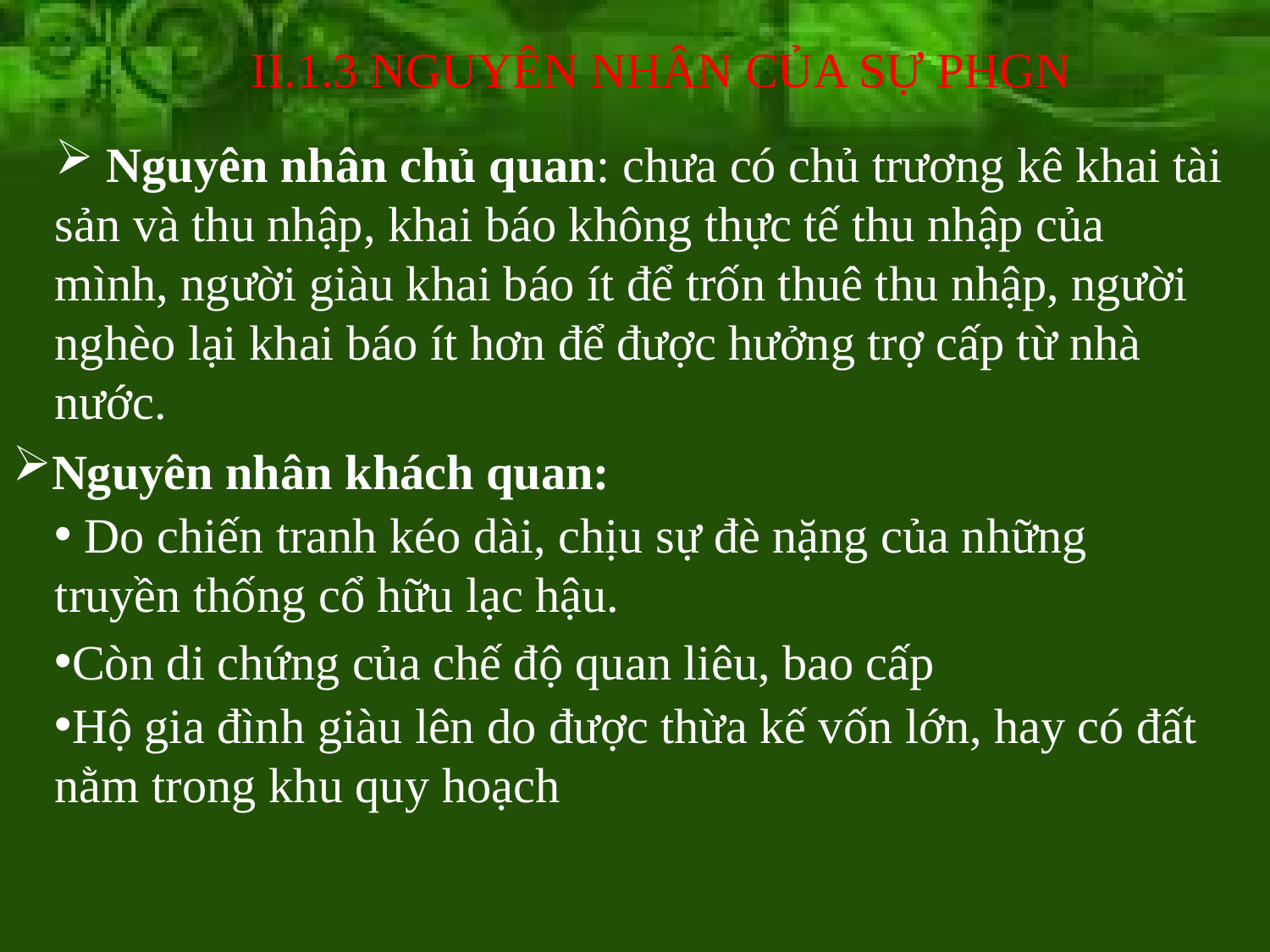

II.1.3 NGUYÊN NHÂN CỦA SỰ PHGN
 Nguyên nhân chủ quan: chưa có chủ trương kê khai tài sản và thu nhập, khai báo không thực tế thu nhập của mình, người giàu khai báo ít để trốn thuê thu nhập, người nghèo lại khai báo ít hơn để được hưởng trợ cấp từ nhà nước.
Nguyên nhân khách quan:
 Do chiến tranh kéo dài, chịu sự đè nặng của những truyền thống cổ hữu lạc hậu.
Còn di chứng của chế độ quan liêu, bao cấp
Hộ gia đình giàu lên do được thừa kế vốn lớn, hay có đất nằm trong khu quy hoạch